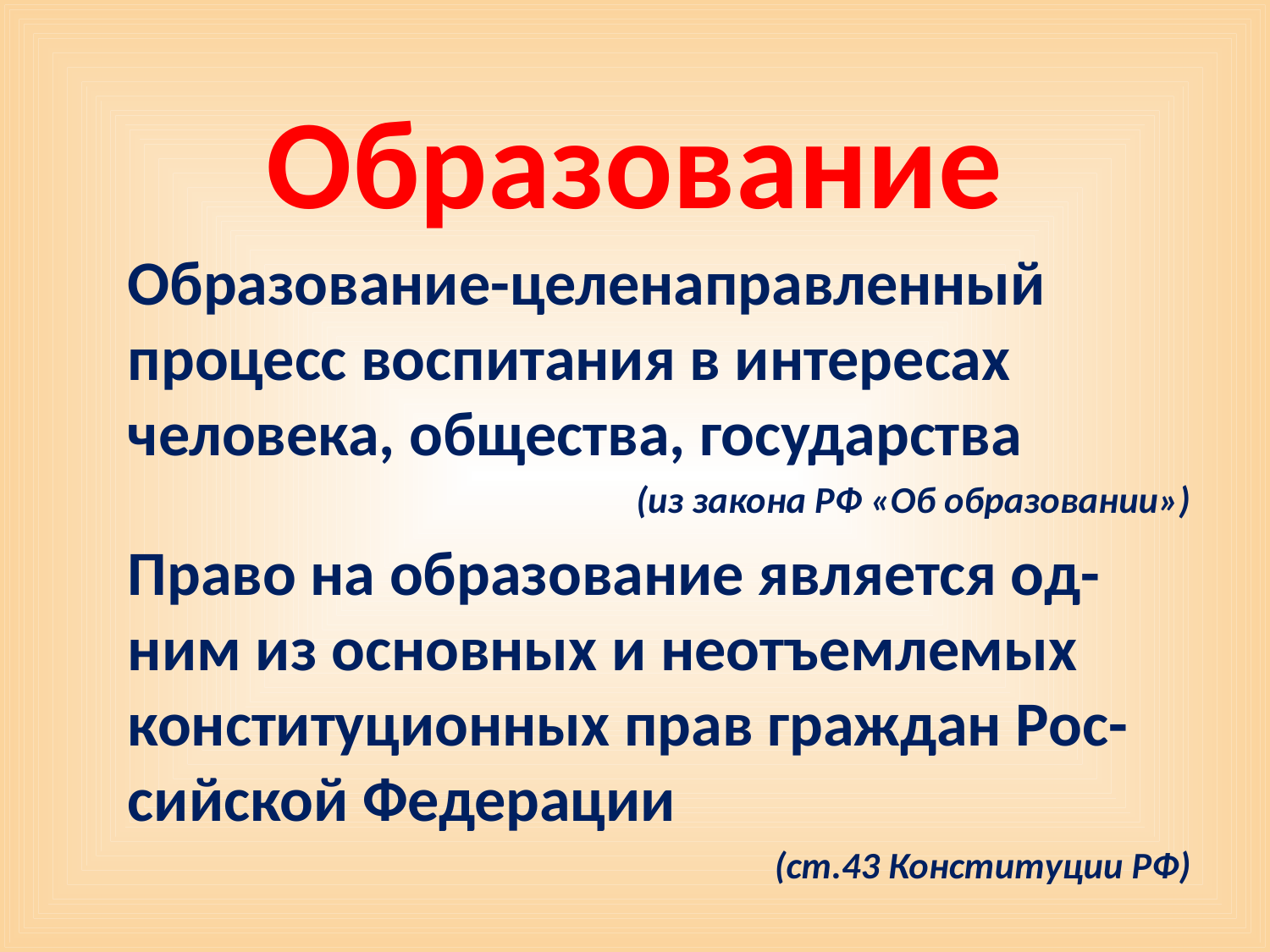

# Образование
Образование-целенаправленный процесс воспитания в интересах человека, общества, государства
(из закона РФ «Об образовании»)
Право на образование является од-ним из основных и неотъемлемых конституционных прав граждан Рос-сийской Федерации
(ст.43 Конституции РФ)